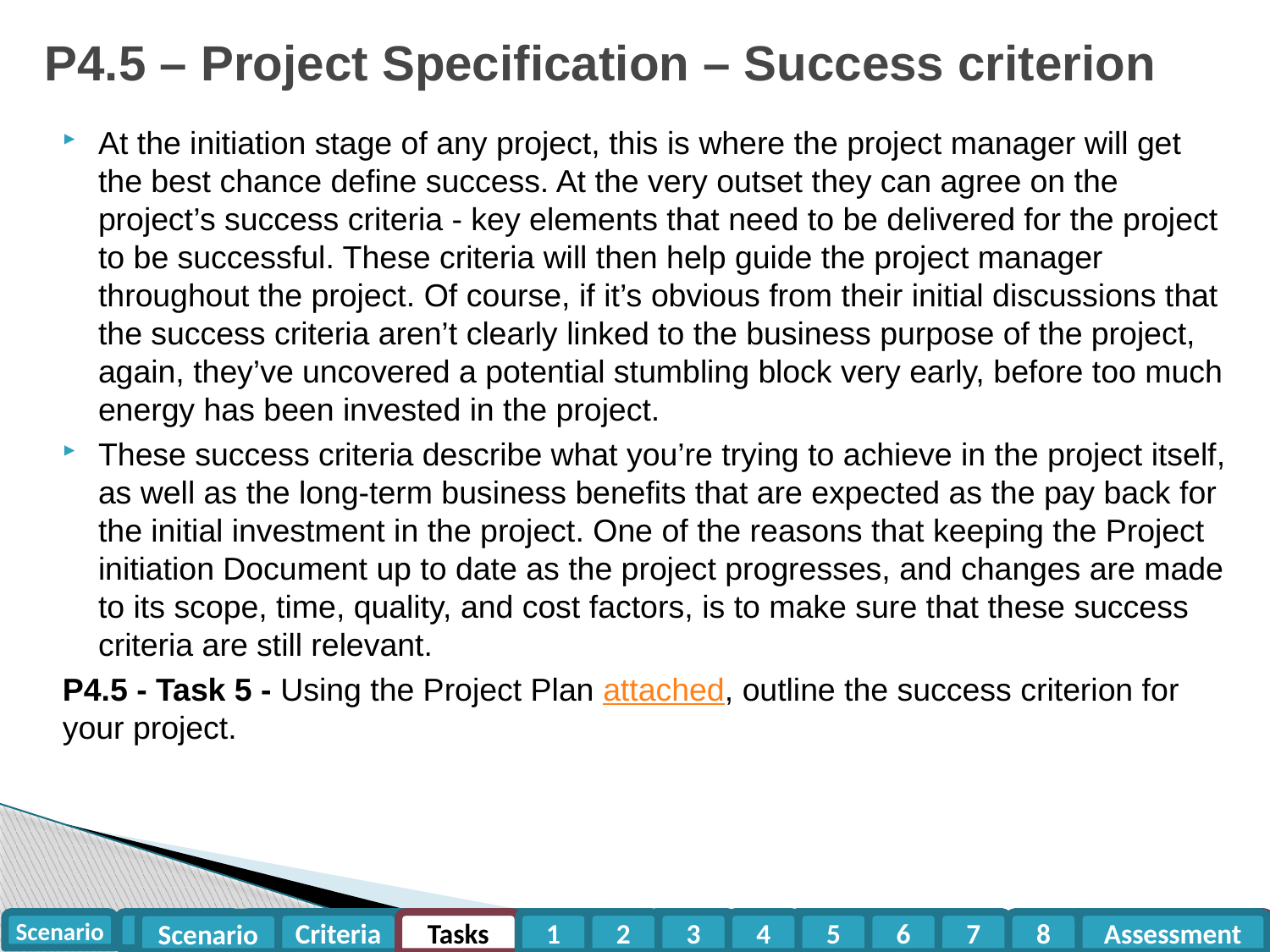

# P4.5 – Project Specification – Success criterion
At the initiation stage of any project, this is where the project manager will get the best chance define success. At the very outset they can agree on the project’s success criteria - key elements that need to be delivered for the project to be successful. These criteria will then help guide the project manager throughout the project. Of course, if it’s obvious from their initial discussions that the success criteria aren’t clearly linked to the business purpose of the project, again, they’ve uncovered a potential stumbling block very early, before too much energy has been invested in the project.
These success criteria describe what you’re trying to achieve in the project itself, as well as the long-term business benefits that are expected as the pay back for the initial investment in the project. One of the reasons that keeping the Project initiation Document up to date as the project progresses, and changes are made to its scope, time, quality, and cost factors, is to make sure that these success criteria are still relevant.
P4.5 - Task 5 - Using the Project Plan attached, outline the success criterion for your project.
Criteria
Tasks
1
2
3
4
5
6
7
8
Assessment
Scenario